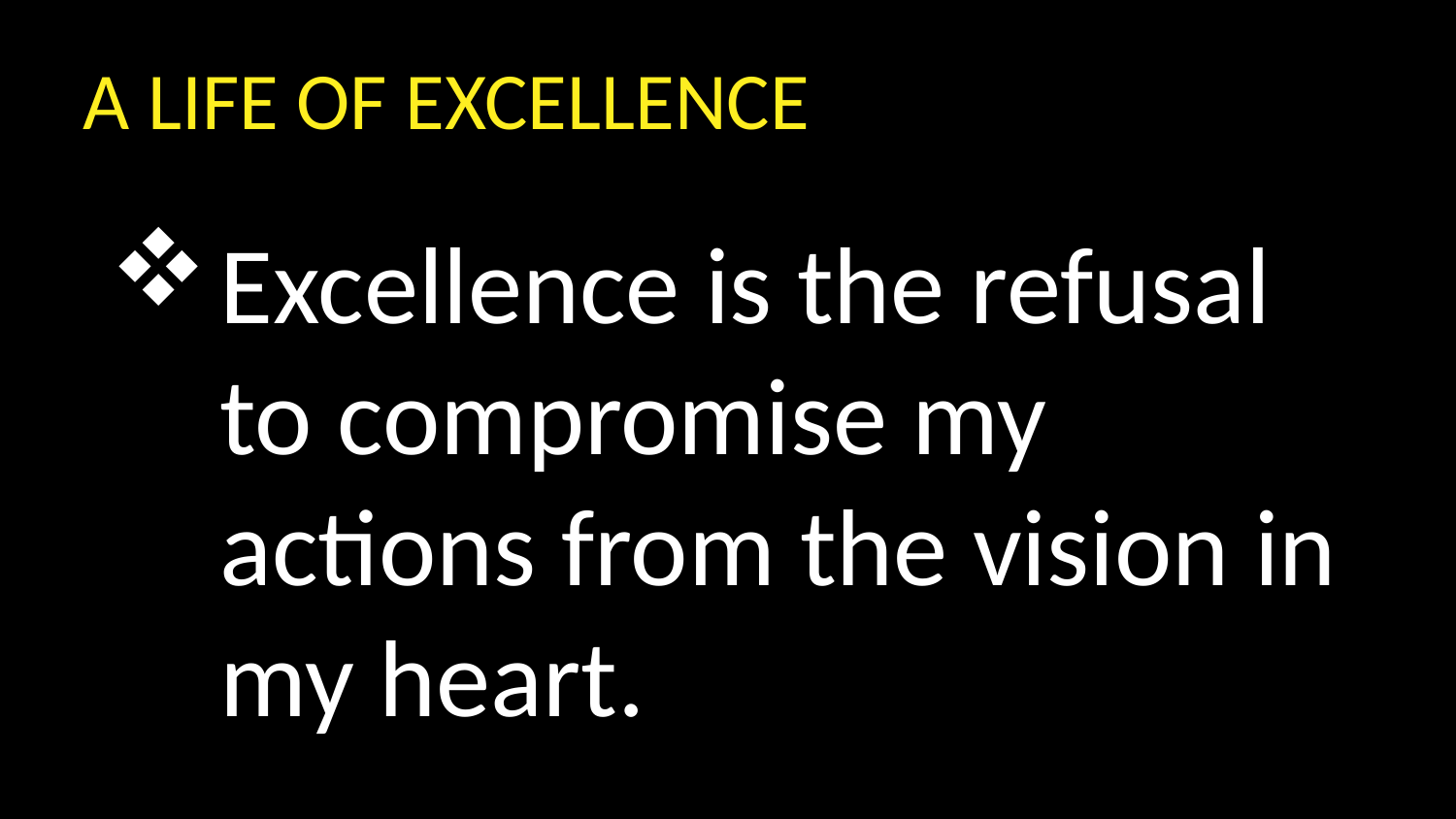

A LIFE OF EXCELLENCE
Excellence is the refusal to compromise my actions from the vision in my heart.